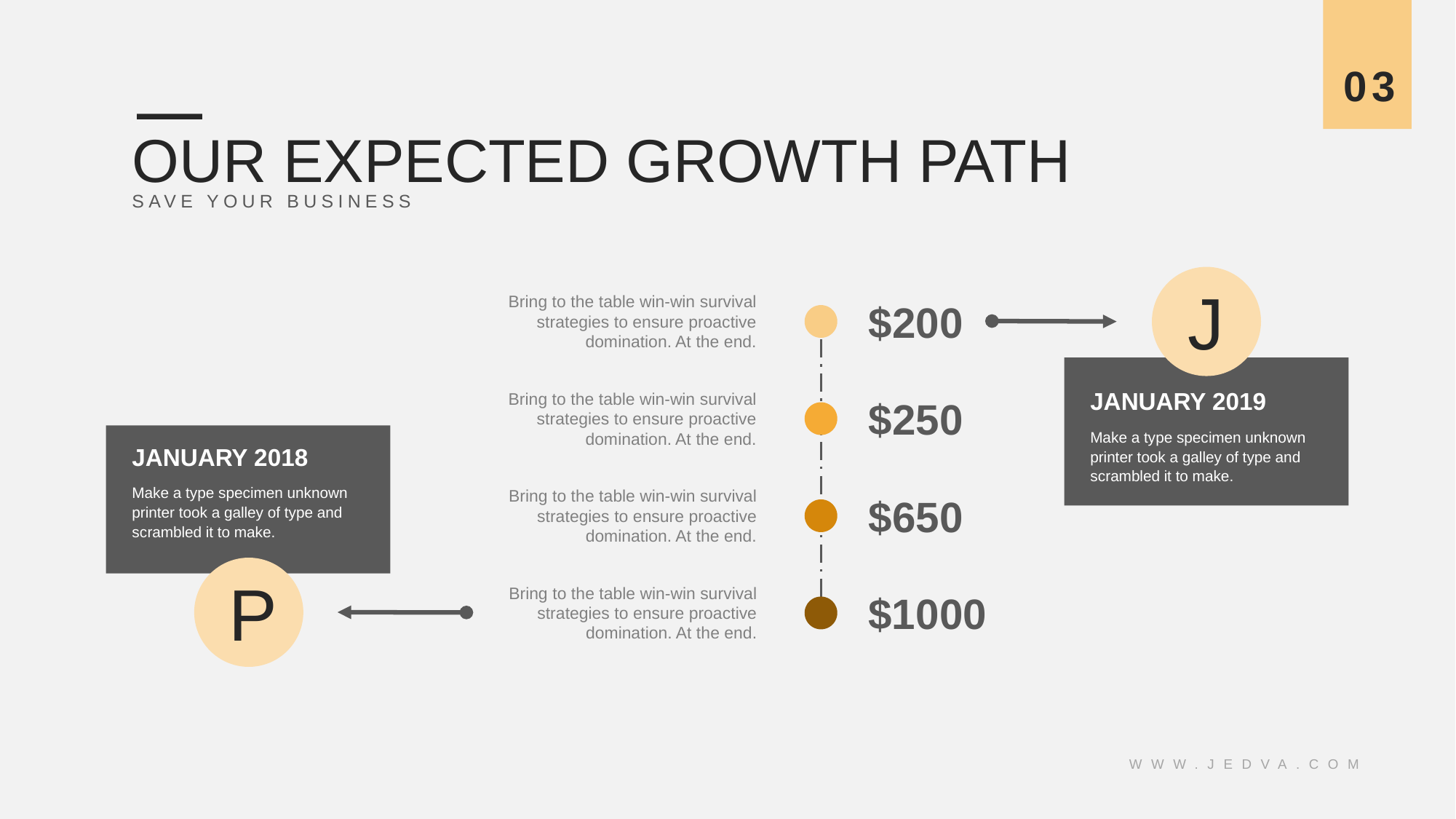

03

OUR EXPECTED GROWTH PATH
SAVE YOUR BUSINESS

J
Bring to the table win-win survival strategies to ensure proactive domination. At the end.
$200

Bring to the table win-win survival strategies to ensure proactive domination. At the end.
$250
Bring to the table win-win survival strategies to ensure proactive domination. At the end.
$650
Bring to the table win-win survival strategies to ensure proactive domination. At the end.
$1000

JANUARY 2019
Make a type specimen unknown printer took a galley of type and scrambled it to make.

JANUARY 2018
Make a type specimen unknown printer took a galley of type and scrambled it to make.

P
WWW.JEDVA.COM